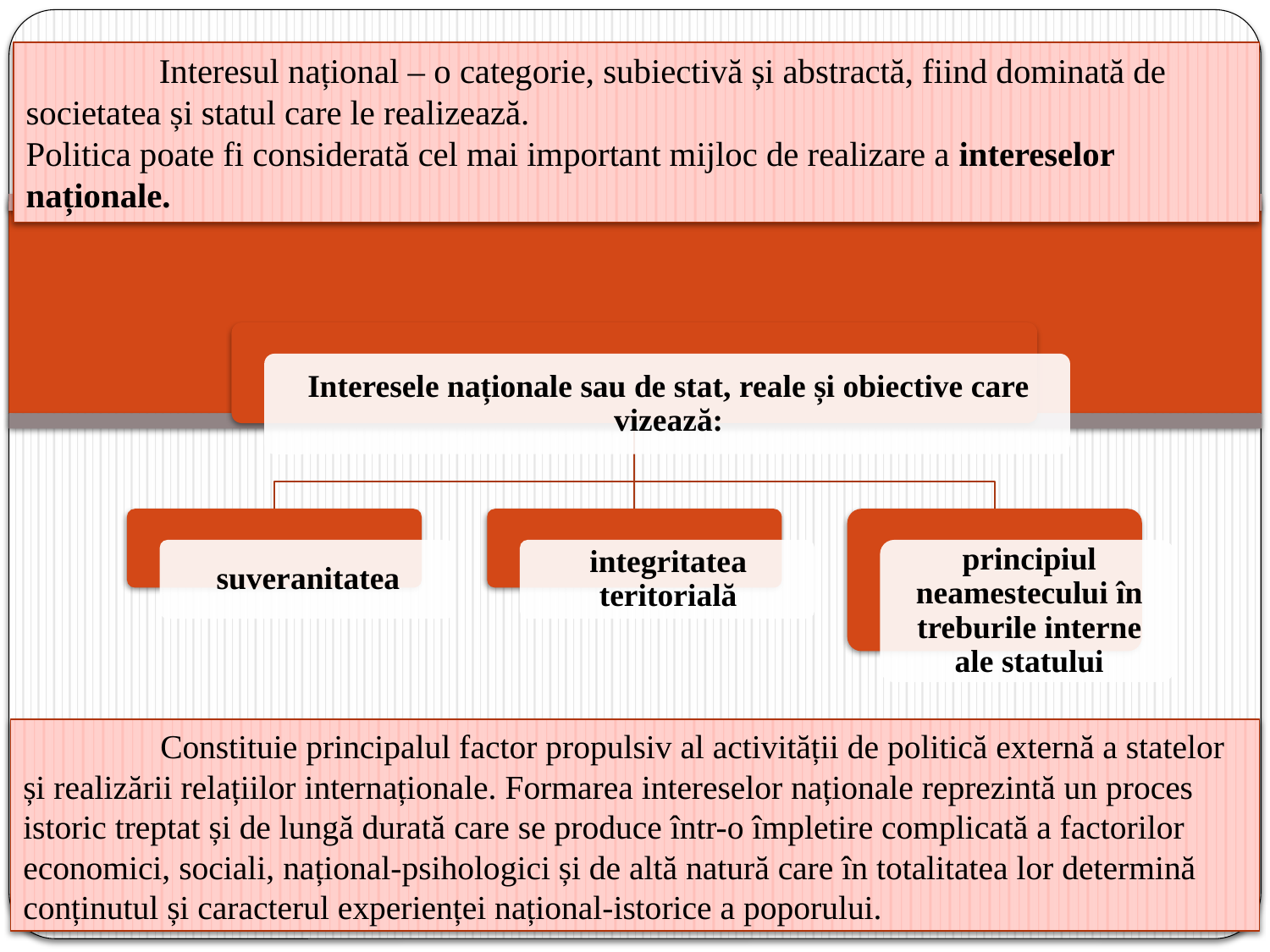

Interesul național – o categorie, subiectivă și abstractă, fiind dominată de societatea și statul care le realizează.
Politica poate fi considerată cel mai important mijloc de realizare a intereselor naționale.

Interesele naționale sau de stat, reale și obiective care vizează:
suveranitatea
integritatea teritorială
principiul neamestecului în treburile interne ale statului
	 Constituie principalul factor propulsiv al activității de politică externă a statelor și realizării relațiilor internaționale. Formarea intereselor naționale reprezintă un proces istoric treptat și de lungă durată care se produce într-o împletire complicată a factorilor economici, sociali, național-psihologici și de altă natură care în totalitatea lor determină conținutul și caracterul experienței național-istorice a poporului.